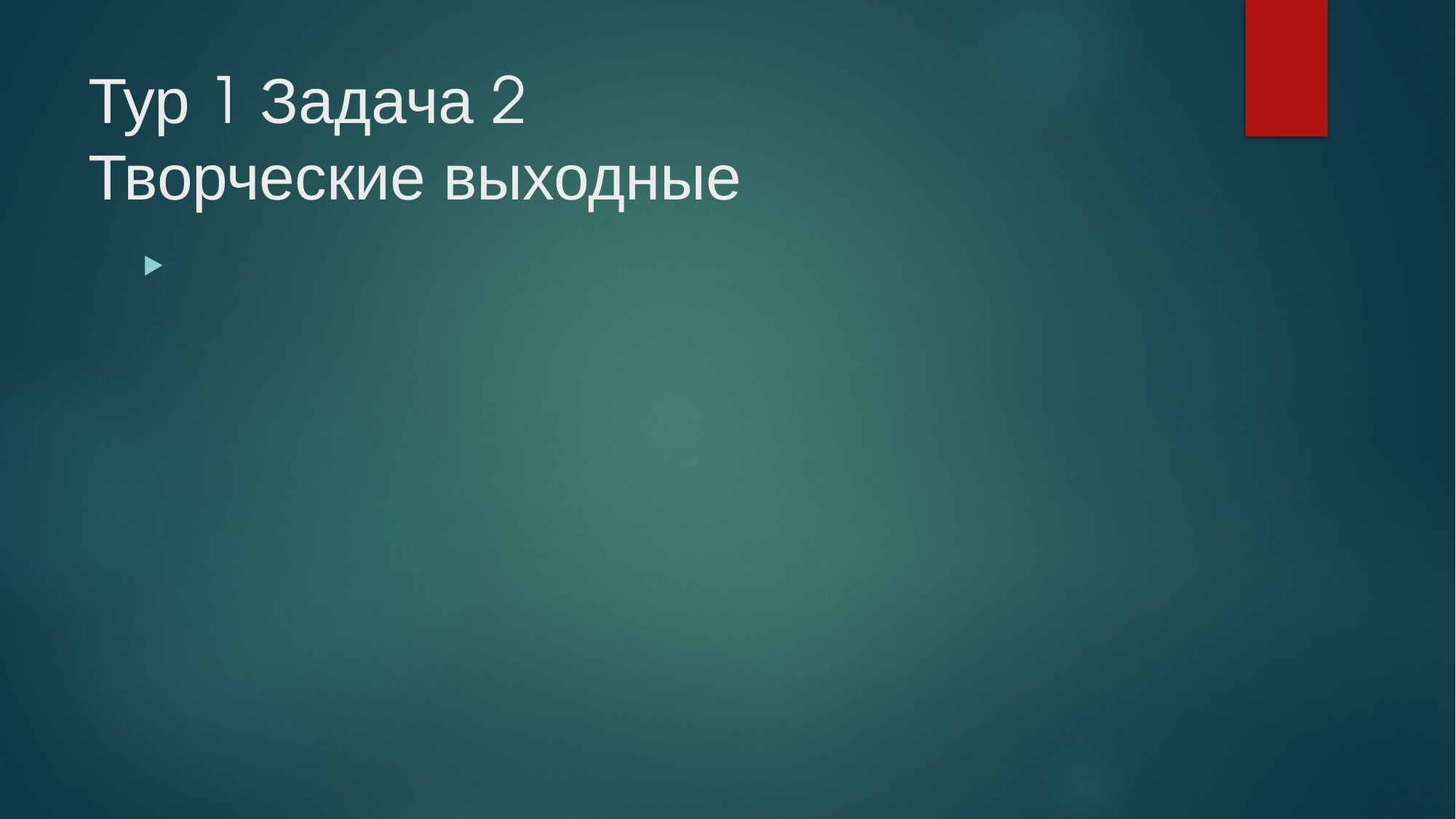

# Тур 1 Задача 2 Творческие выходные